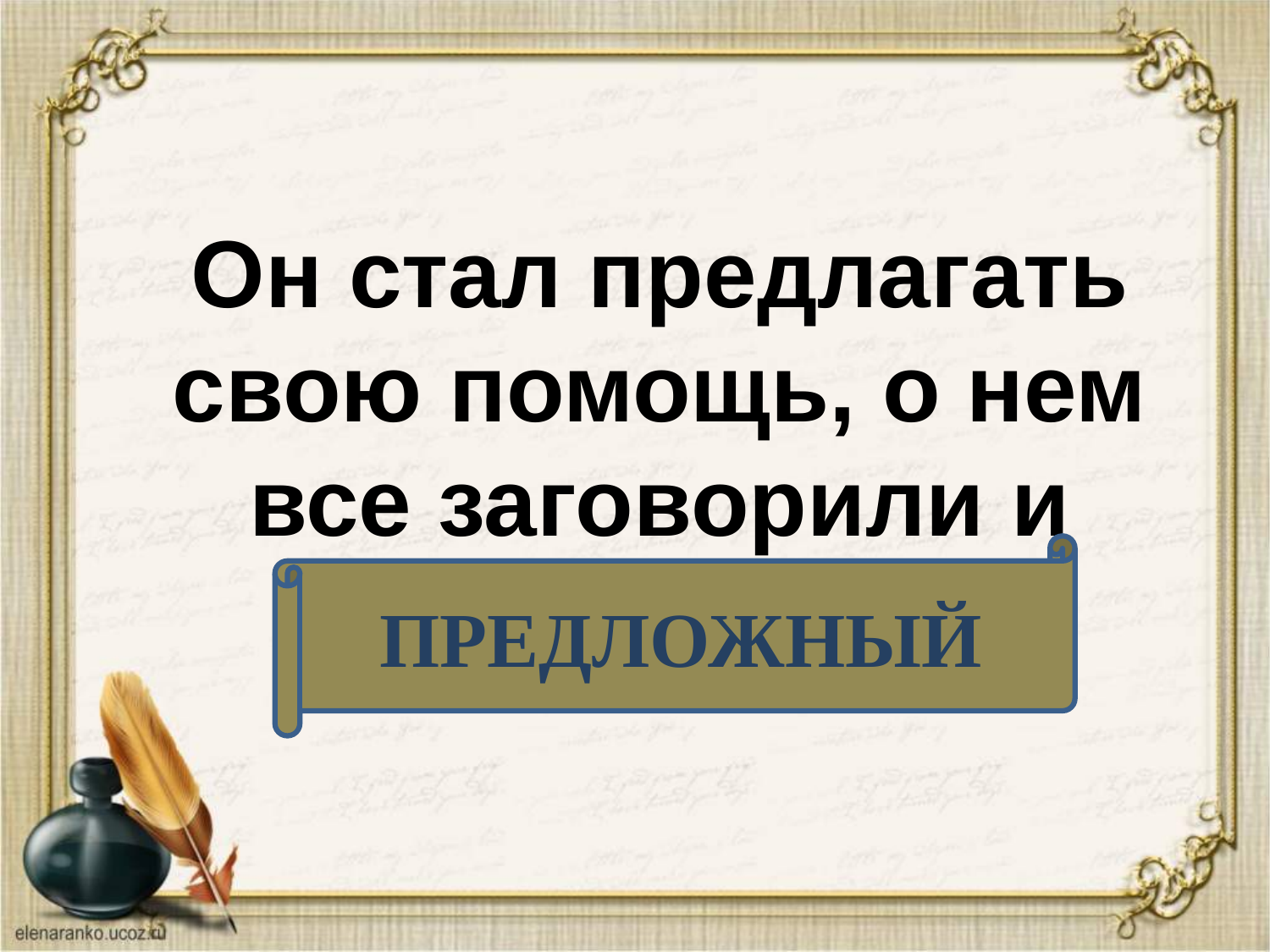

Он стал предлагать свою помощь, о нем все заговорили и назвали его
ПРЕДЛОЖНЫЙ